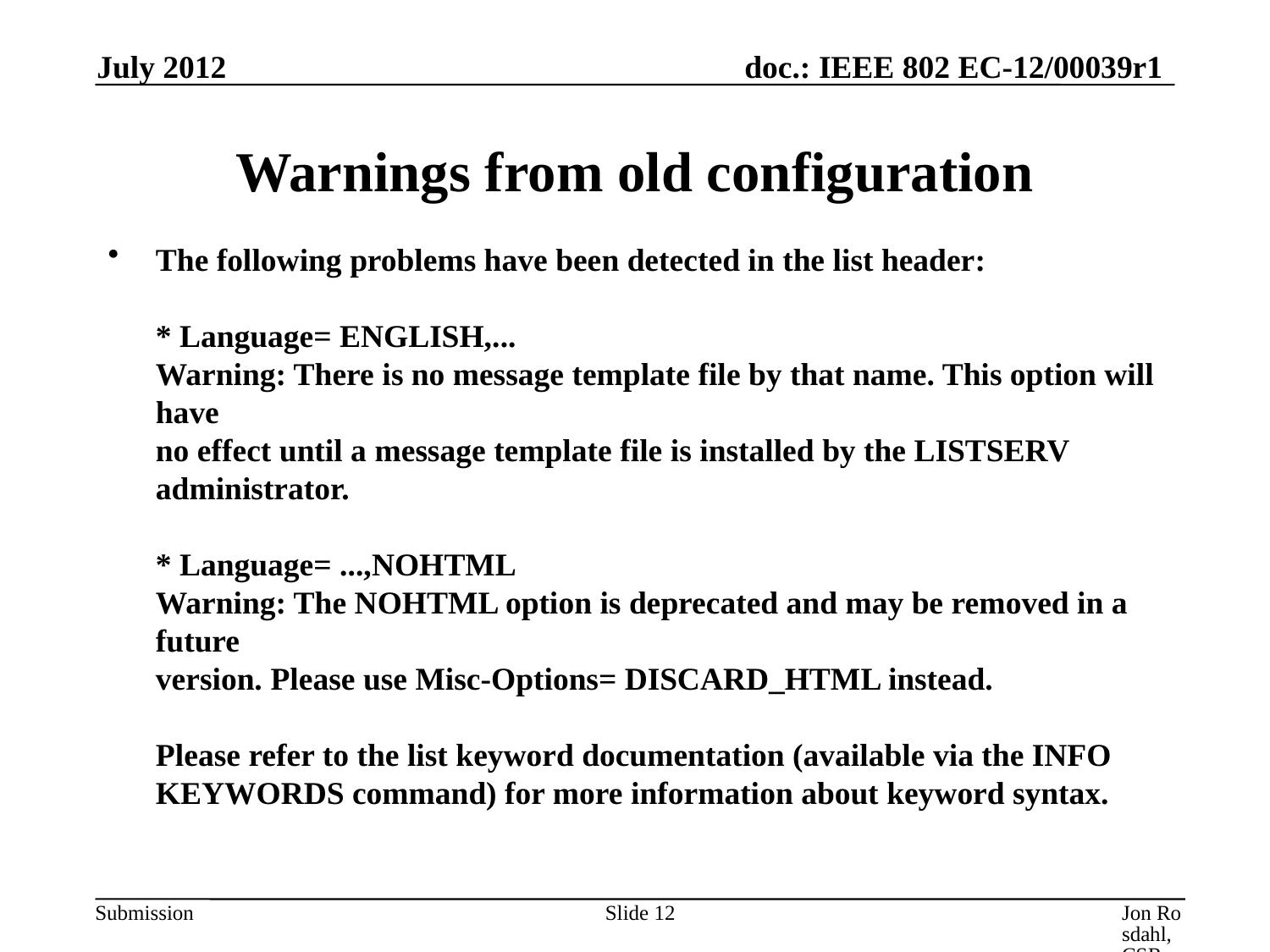

July 2012
# Warnings from old configuration
The following problems have been detected in the list header:
* Language= ENGLISH,...
Warning: There is no message template file by that name. This option will have
no effect until a message template file is installed by the LISTSERV
administrator.
* Language= ...,NOHTML
Warning: The NOHTML option is deprecated and may be removed in a future
version. Please use Misc-Options= DISCARD_HTML instead.
Please refer to the list keyword documentation (available via the INFO
KEYWORDS command) for more information about keyword syntax.
Slide 12
Jon Rosdahl, CSR